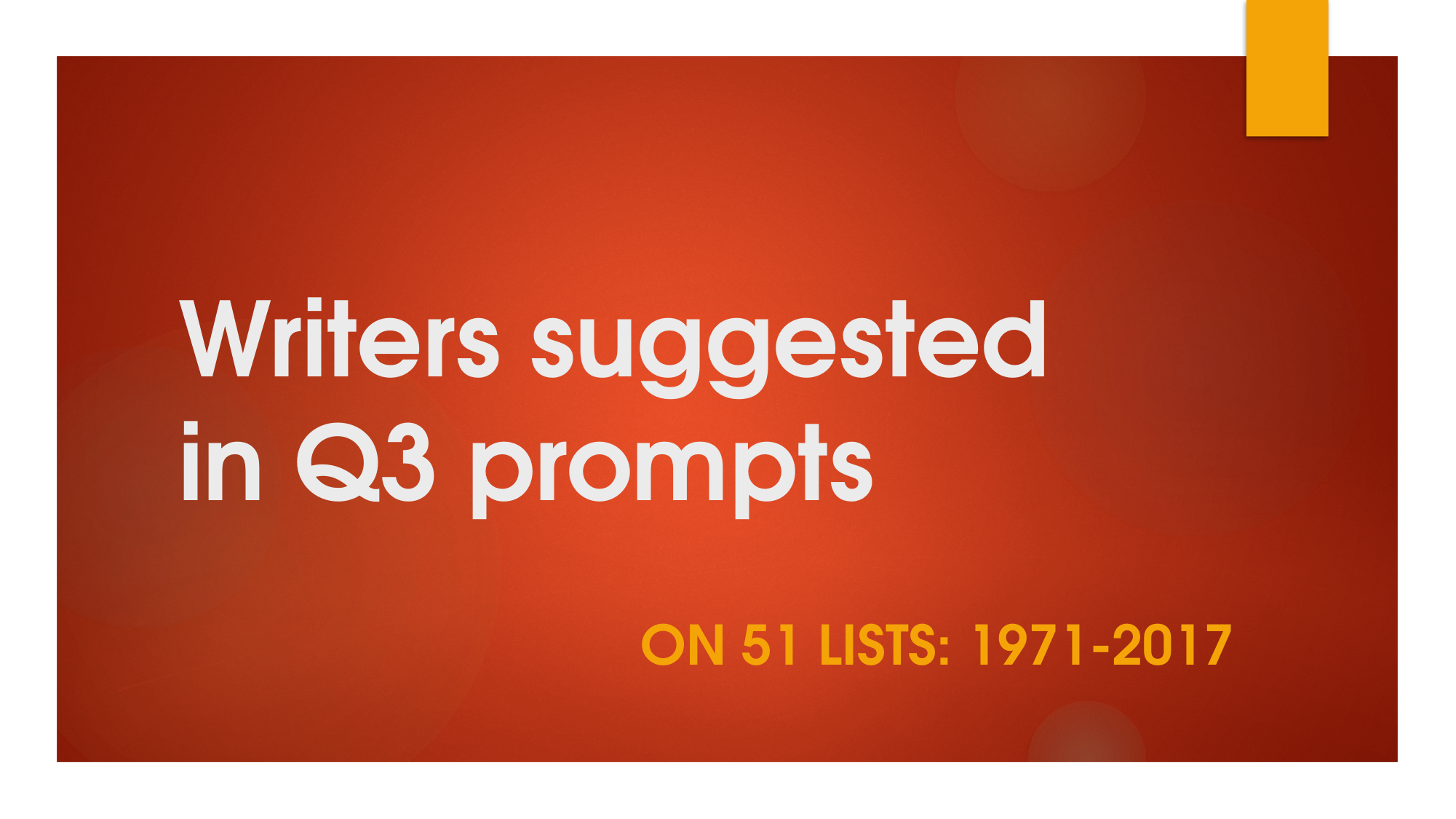

# Writers suggested in Q3 prompts
On 51 lists: 1971-2017